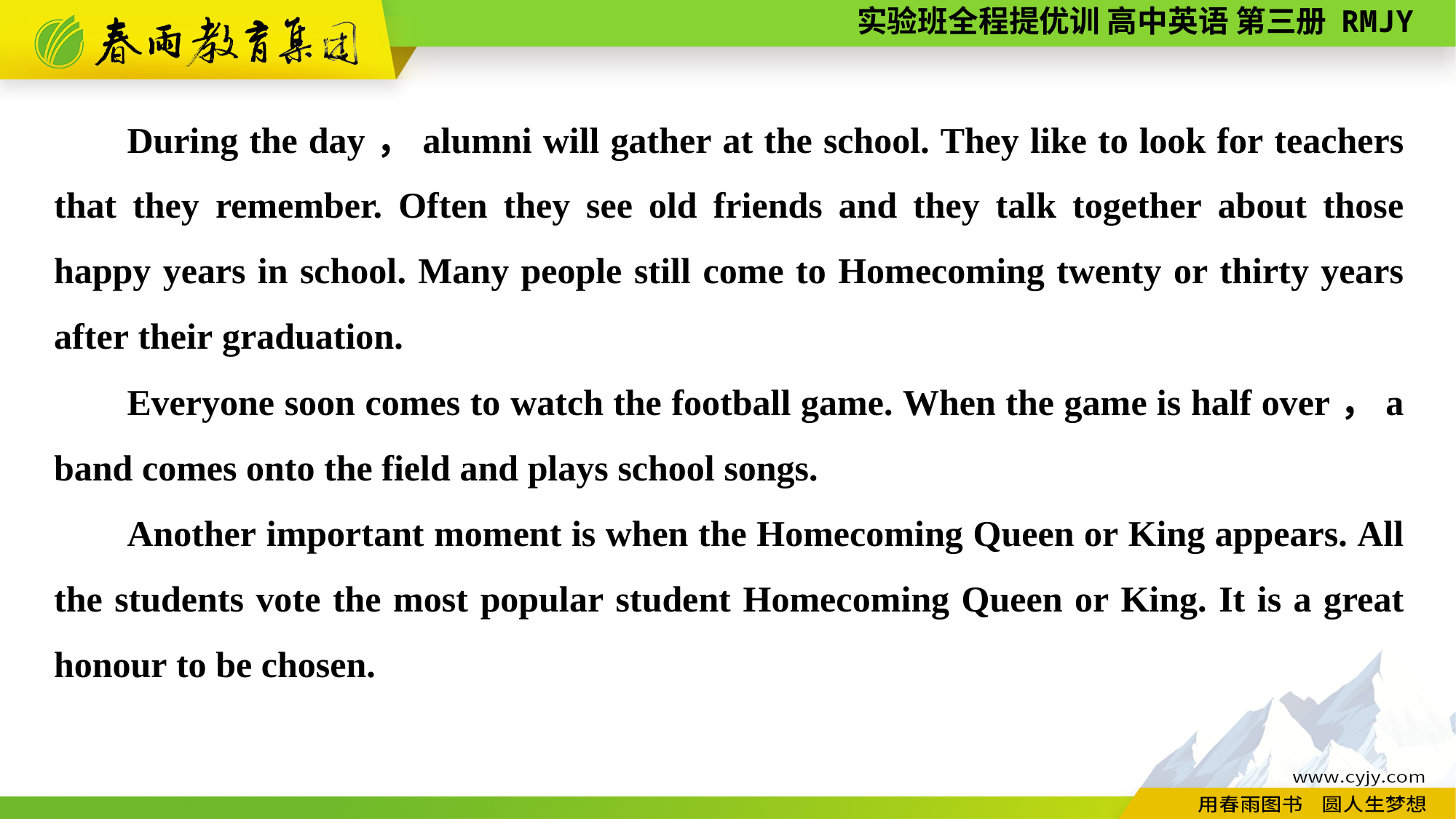

During the day，alumni will gather at the school. They like to look for teachers that they remember. Often they see old friends and they talk together about those happy years in school. Many people still come to Homecoming twenty or thirty years after their graduation.
Everyone soon comes to watch the football game. When the game is half over，a band comes onto the field and plays school songs.
Another important moment is when the Homecoming Queen or King appears. All the students vote the most popular student Homecoming Queen or King. It is a great honour to be chosen.